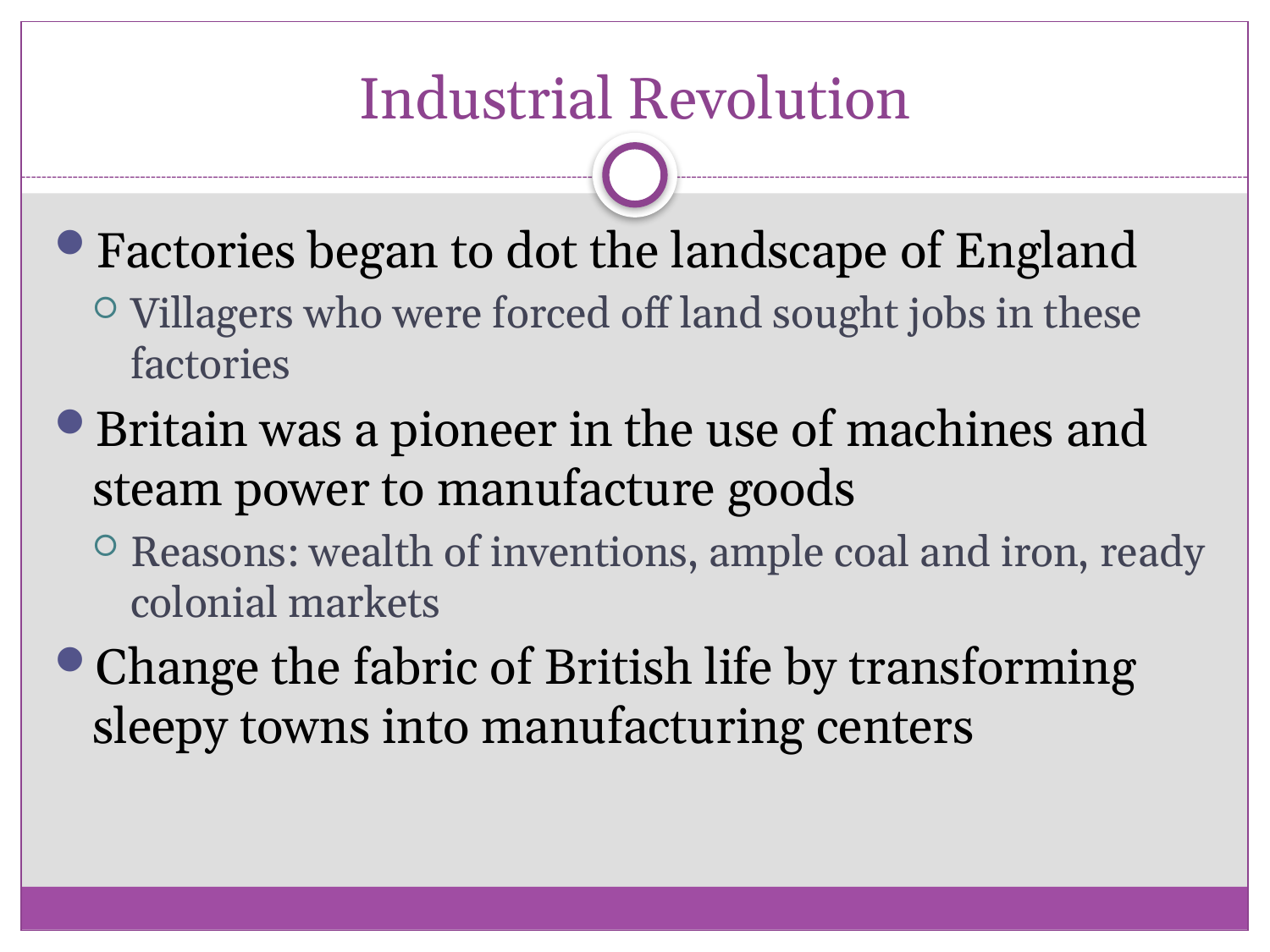

# Industrial Revolution
Factories began to dot the landscape of England
Villagers who were forced off land sought jobs in these factories
Britain was a pioneer in the use of machines and steam power to manufacture goods
Reasons: wealth of inventions, ample coal and iron, ready colonial markets
Change the fabric of British life by transforming sleepy towns into manufacturing centers